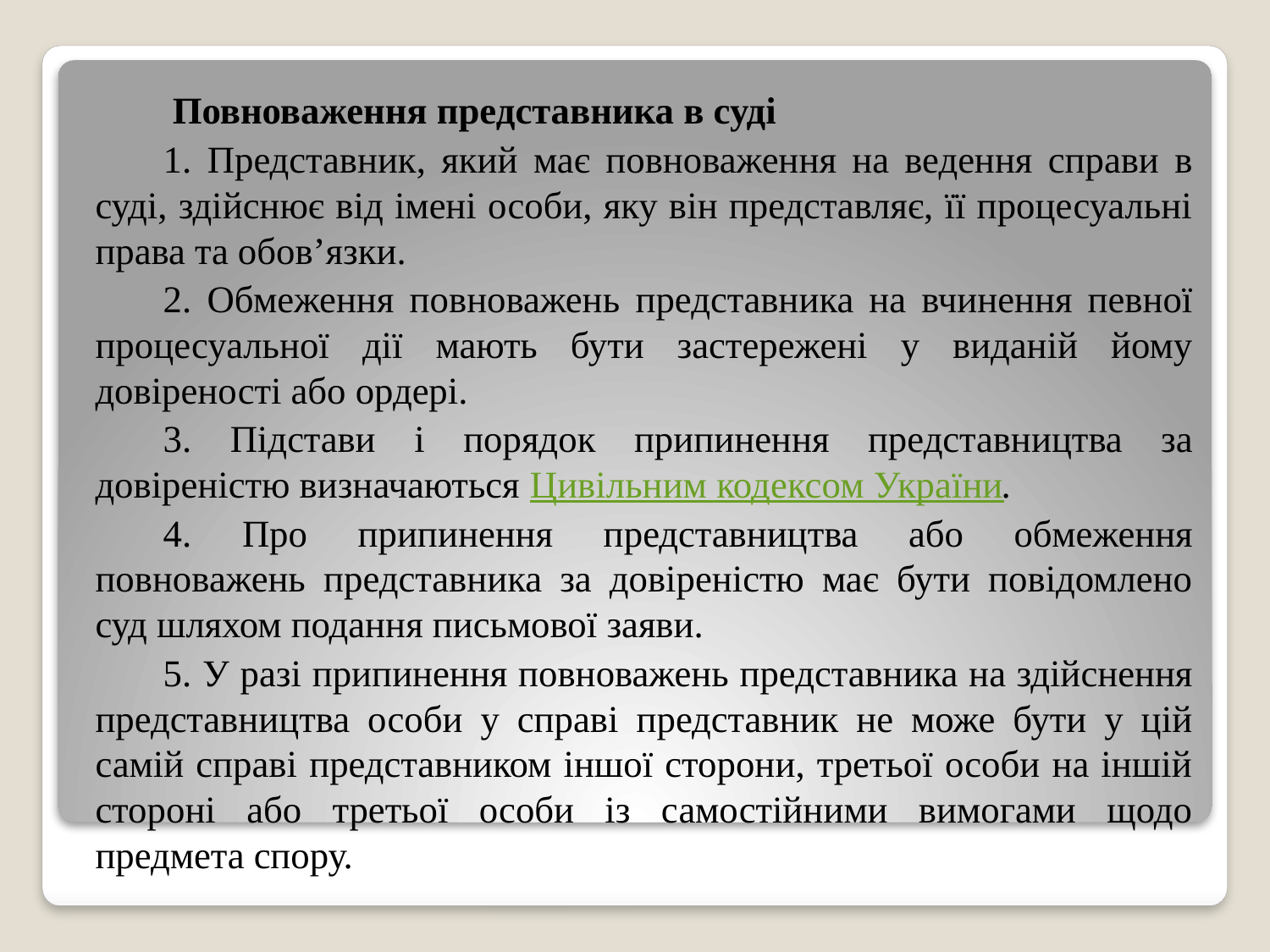

Повноваження представника в суді
1. Представник, який має повноваження на ведення справи в суді, здійснює від імені особи, яку він представляє, її процесуальні права та обов’язки.
2. Обмеження повноважень представника на вчинення певної процесуальної дії мають бути застережені у виданій йому довіреності або ордері.
3. Підстави і порядок припинення представництва за довіреністю визначаються Цивільним кодексом України.
4. Про припинення представництва або обмеження повноважень представника за довіреністю має бути повідомлено суд шляхом подання письмової заяви.
5. У разі припинення повноважень представника на здійснення представництва особи у справі представник не може бути у цій самій справі представником іншої сторони, третьої особи на іншій стороні або третьої особи із самостійними вимогами щодо предмета спору.